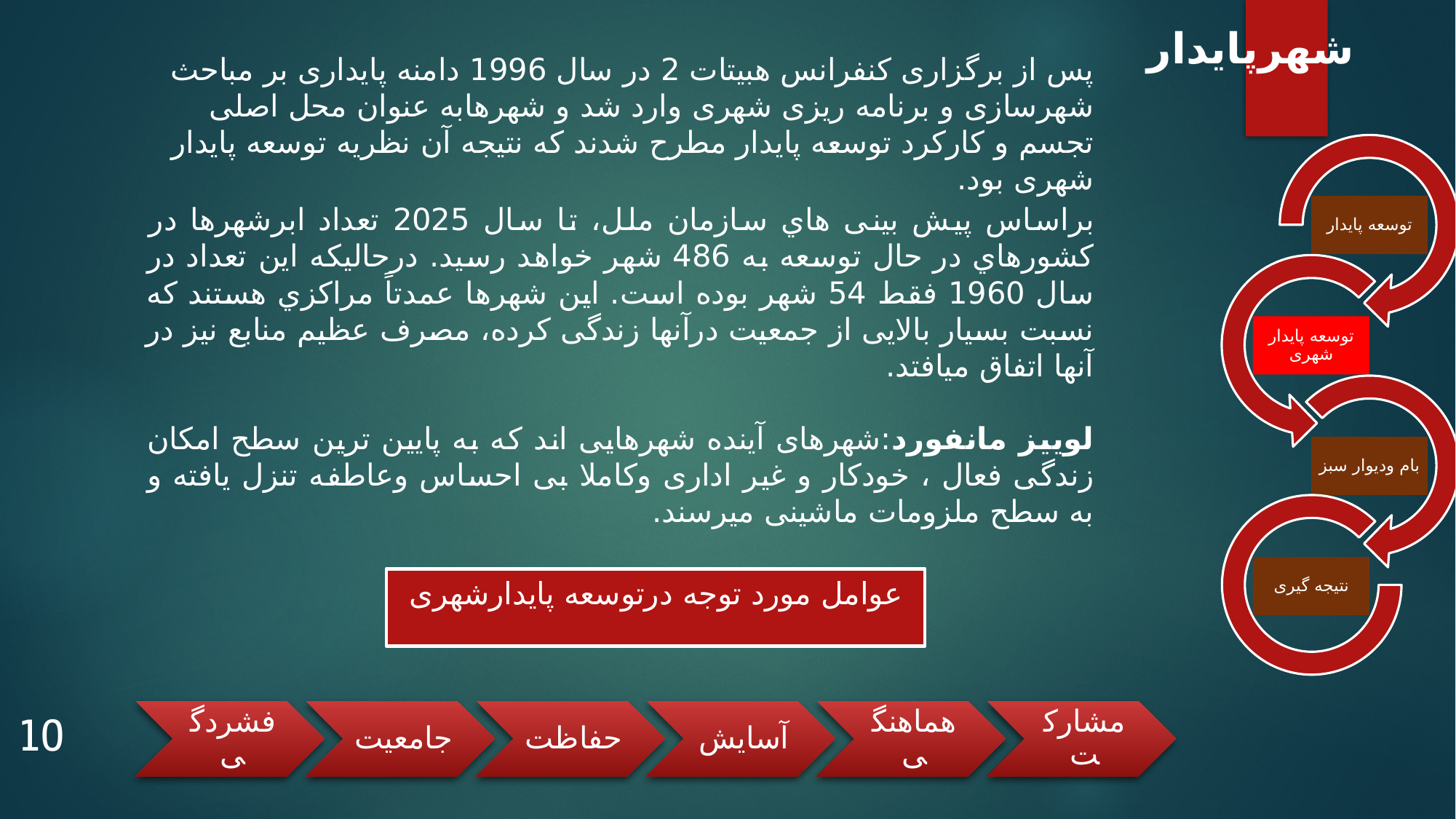

شهرپایدار
پس از برگزاری کنفرانس هبیتات 2 در سال 1996 دامنه پایداری بر مباحث شهرسازی و برنامه ریزی شهری وارد شد و شهرهابه عنوان محل اصلی تجسم و کارکرد توسعه پایدار مطرح شدند که نتیجه آن نظریه توسعه پایدار شهری بود.
توسعه پایدار
توسعه پایدار شهری
بام ودیوار سبز
نتیجه گیری
براساس پیش بینی هاي سازمان ملل، تا سال 2025 تعداد ابرشهرها در کشورهاي در حال توسعه به 486 شهر خواهد رسید. درحالیکه این تعداد در سال 1960 فقط 54 شهر بوده است. این شهرها عمدتاً مراکزي هستند که نسبت بسیار بالایی از جمعیت درآنها زندگی کرده، مصرف عظیم منابع نیز در آنها اتفاق میافتد.

لوییز مانفورد:شهرهای آینده شهرهایی اند که به پایین ترین سطح امکان زندگی فعال ، خودکار و غیر اداری وکاملا بی احساس وعاطفه تنزل یافته و به سطح ملزومات ماشینی میرسند.

عوامل مورد توجه درتوسعه پایدارشهری
فشردگی
جامعیت
حفاظت
آسایش
هماهنگی
مشارکت
10